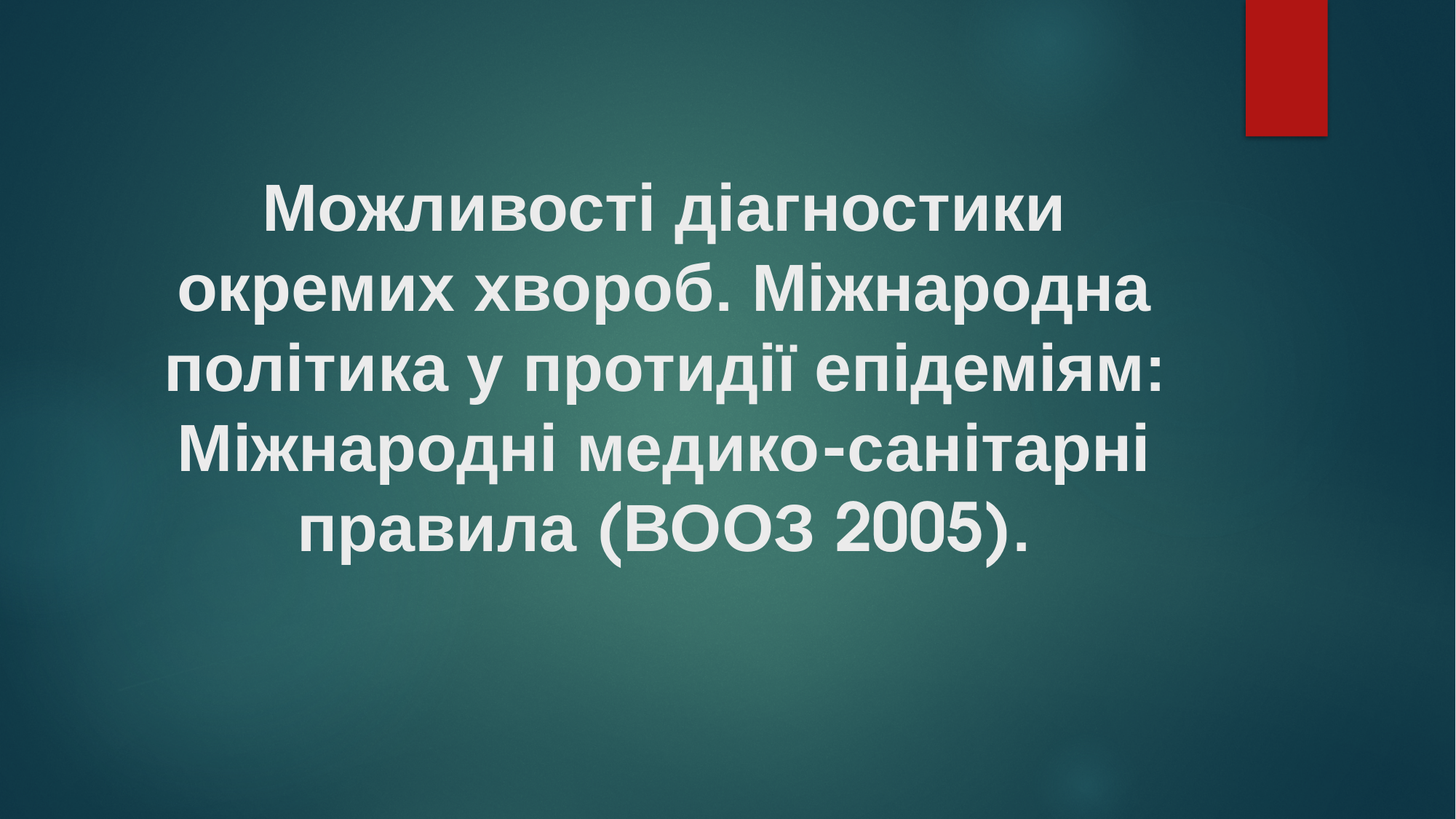

# Можливості діагностики окремих хвороб. Міжнародна політика у протидії епідеміям: Міжнародні медико-санітарні правила (ВООЗ 2005).